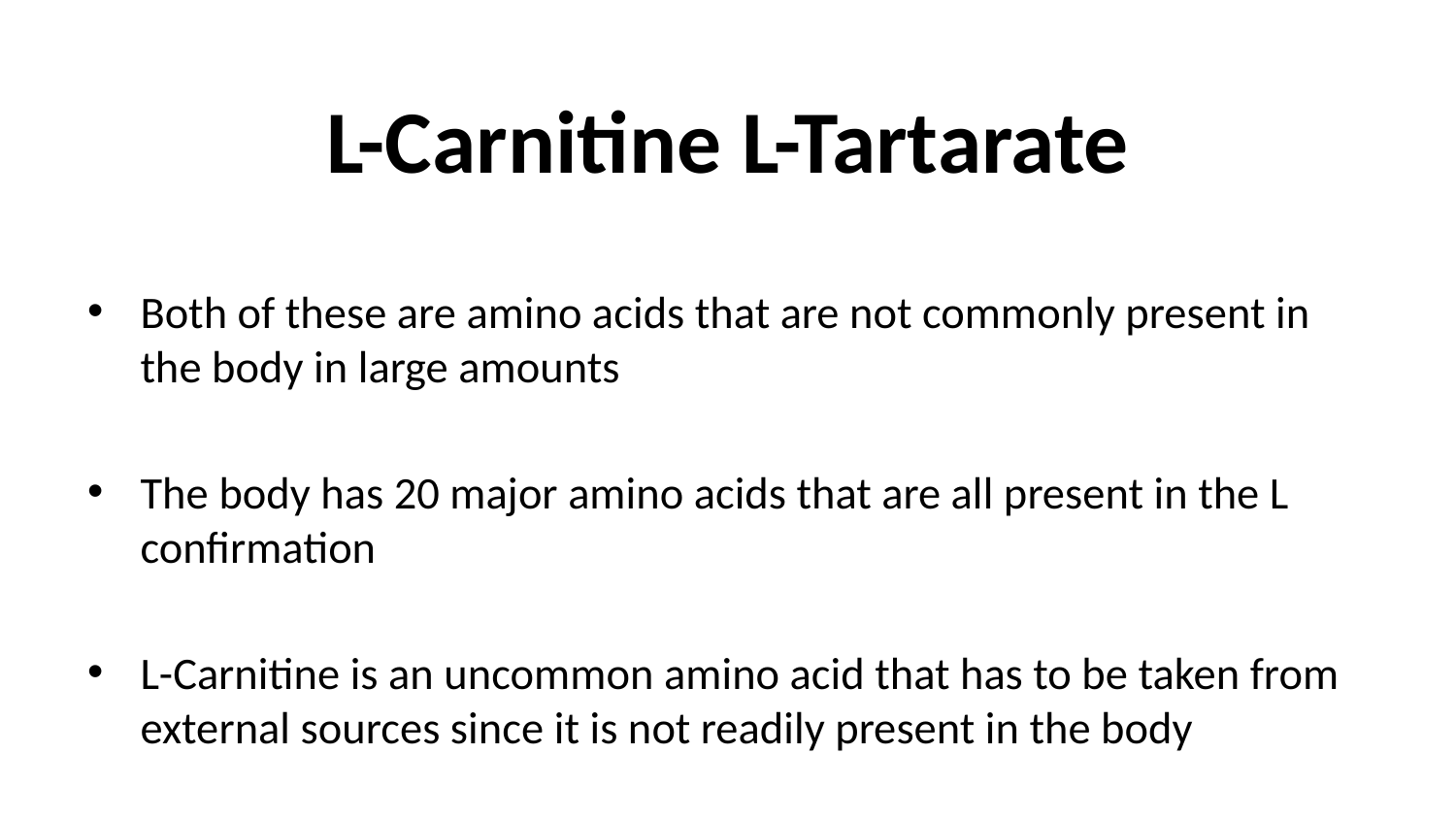

# L-Carnitine L-Tartarate
Both of these are amino acids that are not commonly present in the body in large amounts

The body has 20 major amino acids that are all present in the L confirmation

L-Carnitine is an uncommon amino acid that has to be taken from external sources since it is not readily present in the body